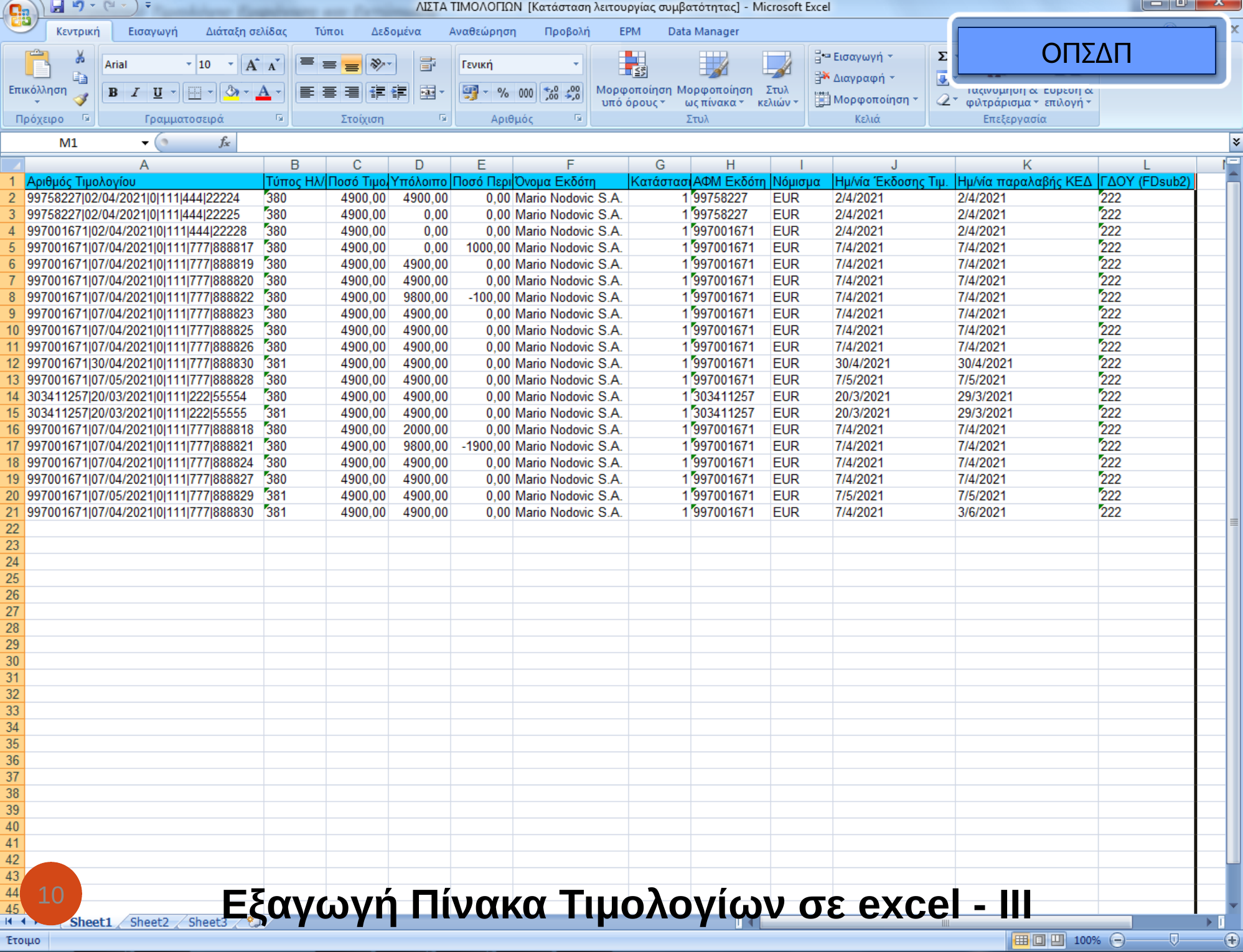

ΟΠΣΔΠ
10
 Εξαγωγή Πίνακα Τιμολογίων σε excel - III